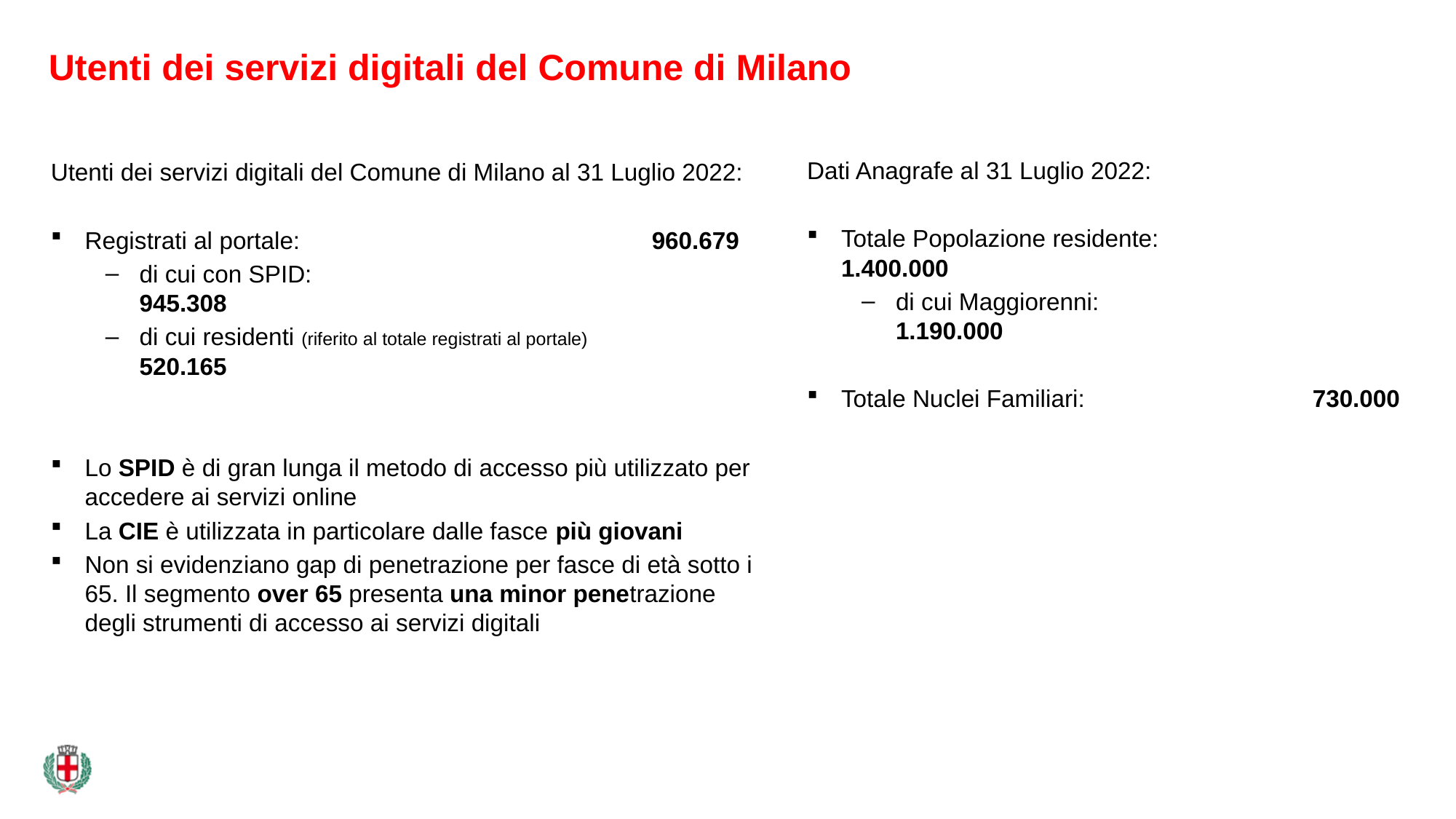

# Utenti dei servizi digitali del Comune di Milano
Dati Anagrafe al 31 Luglio 2022:

Totale Popolazione residente:	1.400.000
di cui Maggiorenni:	1.190.000

Totale Nuclei Familiari:	730.000

Utenti dei servizi digitali del Comune di Milano al 31 Luglio 2022:

Registrati al portale:	960.679
di cui con SPID: 	945.308
di cui residenti (riferito al totale registrati al portale) 	520.165

Lo SPID è di gran lunga il metodo di accesso più utilizzato per accedere ai servizi online
La CIE è utilizzata in particolare dalle fasce più giovani
Non si evidenziano gap di penetrazione per fasce di età sotto i 65. Il segmento over 65 presenta una minor penetrazione degli strumenti di accesso ai servizi digitali